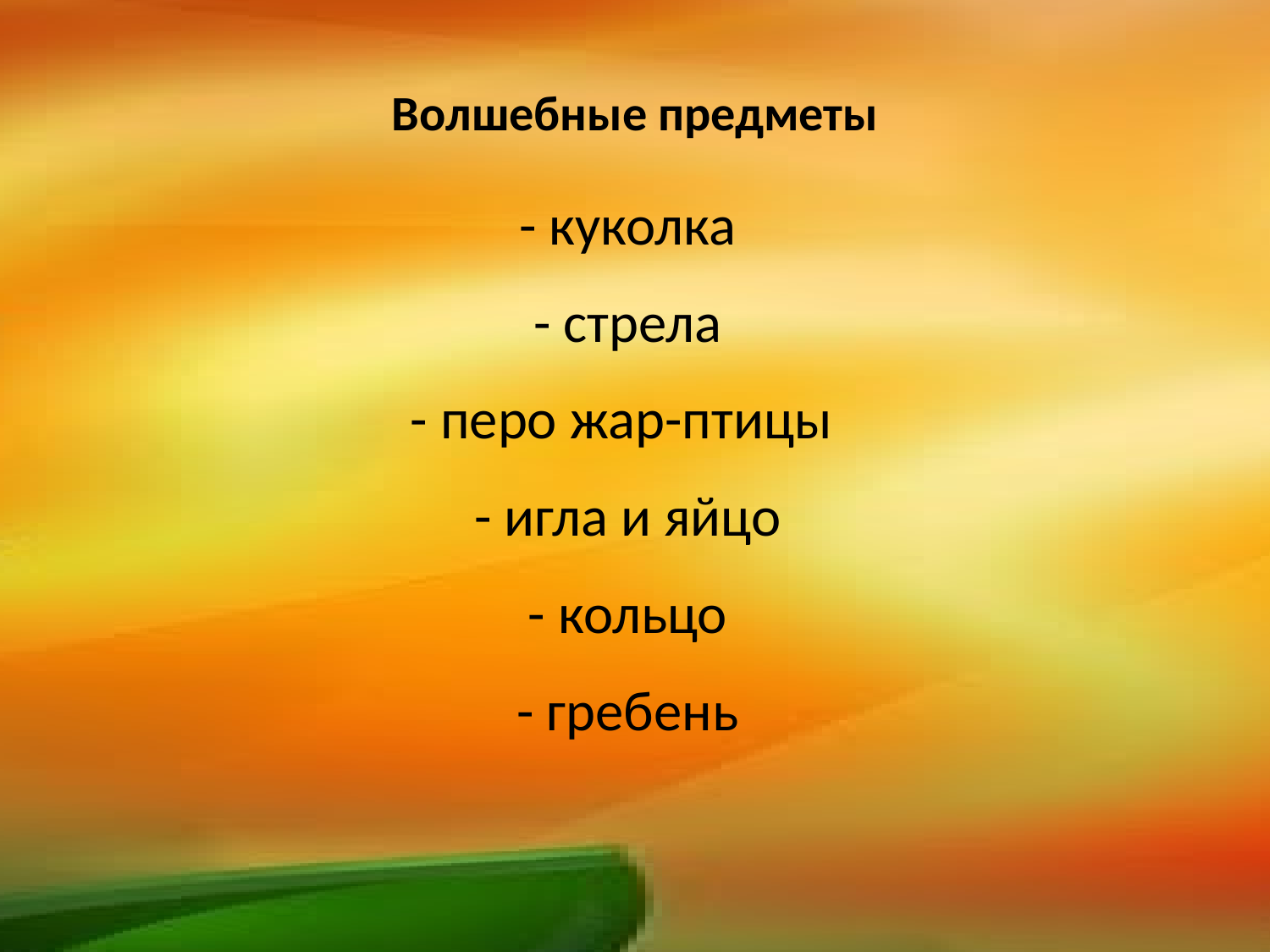

Волшебные предметы
 - куколка
 - стрела
- перо жар-птицы
 - игла и яйцо
 - кольцо
 - гребень